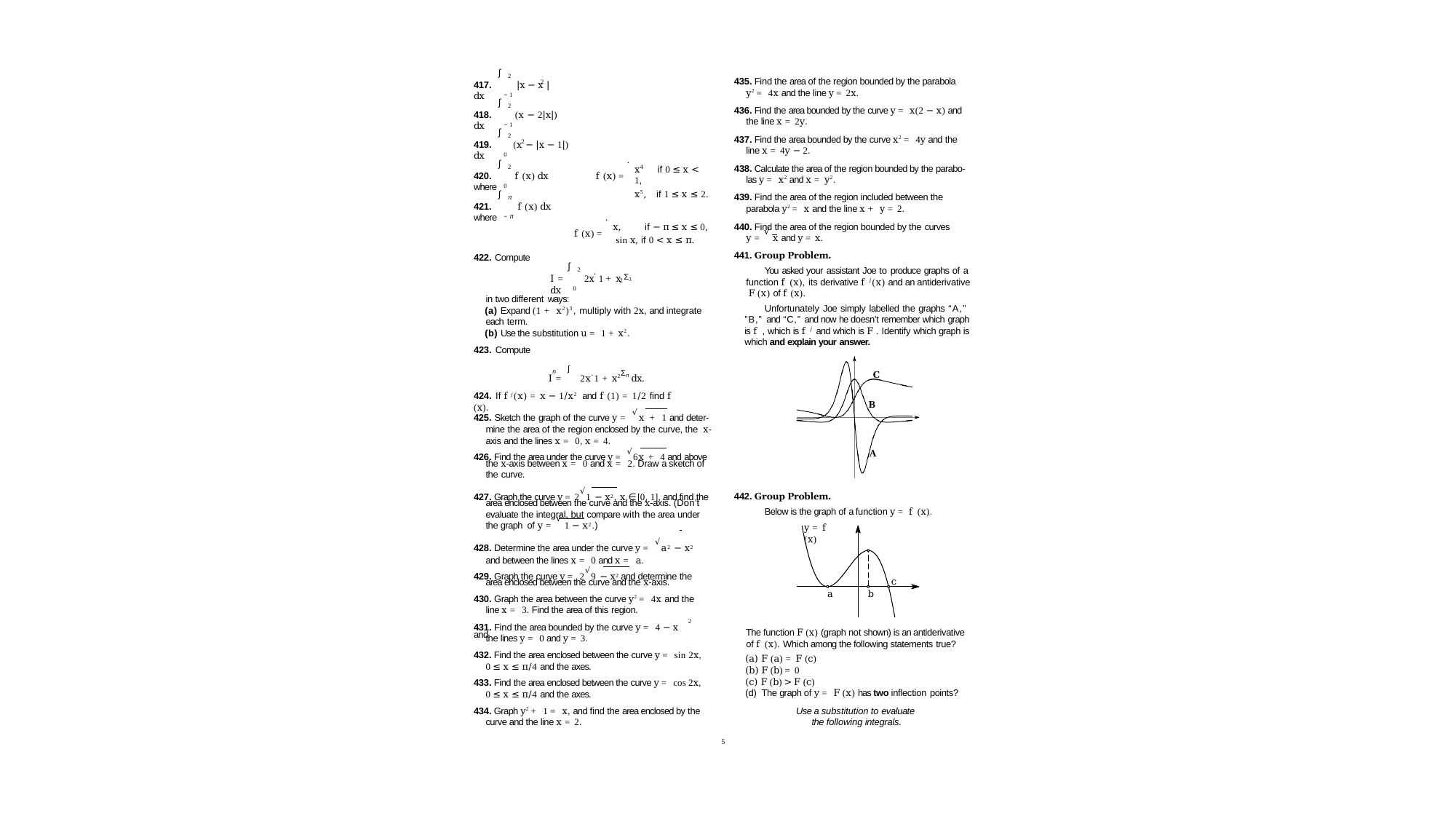

∫
2
435. Find the area of the region bounded by the parabola
y2 = 4x and the line y = 2x.
2
417.	|x − x | dx
−1
∫
2
436. Find the area bounded by the curve y = x(2 − x) and
418.	(x − 2|x|) dx
the line x = 2y.
437. Find the area bounded by the curve x2 = 4y and the
−1
∫
2
2
419.	(x − |x − 1|) dx
line x = 4y − 2.
438. Calculate the area of the region bounded by the parabo-  las y = x2 and x = y2.
439. Find the area of the region included between the  parabola y2 = x and the line x + y = 2.
0
.
∫
x	if 0 ≤ x < 1,
x5,  if 1 ≤ x ≤ 2.
4
2
420.	f (x) dx where
f (x) =
0
∫
π
421.	f (x) dx where
.
−π
x,	if − π ≤ x ≤ 0,  sin x, if 0 < x ≤ π.
440. Find the area of the region bounded by the curves
√
f (x) =
y =	x and y = x.

441. Group Problem.
You asked your assistant Joe to produce graphs of a  function f (x), its derivative f j(x) and an antiderivative  F (x) of f (x).
Unfortunately Joe simply labelled the graphs “A,”  ”B,” and “C,” and now he doesn’t remember which graph  is f , which is f j and which is F . Identify which graph is  which and explain your answer.
422. Compute
∫
.
2
2Σ3
I =	2x 1 + x	dx
0
in two different ways:
(a) Expand (1 + x2)3, multiply with 2x, and integrate  each term.
(b) Use the substitution u = 1 + x2.
423. Compute

I = ∫ 2x.1 + x2Σn dx.
n
C
424. If f j(x) = x − 1/x2 and f (1) = 1/2 find f (x).
B
425. Sketch the graph of the curve y = √x + 1 and deter-  mine the area of the region enclosed by the curve, the  x-axis and the lines x = 0, x = 4.

426. Find the area under the curve y = √6x + 4 and above
A

the x-axis between x = 0 and x = 2. Draw a sketch of  the curve.
427. Graph the curve y = 2√1 − x2, x ∈ [0, 1], and find the
442. Group Problem.
Below is the graph of a function y = f (x).

area enclosed between the curve and the x-axis. (Don’t
evaluate the integral, but compare with the area under
√
the graph  of y =	1 − x2.)
y = f (x)

428. Determine the area under the curve y = √a2 − x2
and between the lines x = 0 and x = a.

429. Graph the curve y = 2√9 − x2 and determine the

area enclosed between the curve and the x-axis.
430. Graph the area between the curve y2 = 4x and the  line x = 3. Find the area of this region.
c

a
b
2
431. Find the area bounded by the curve y = 4 − x and
The function F (x) (graph not shown) is an antiderivative  of f (x). Which among the following statements true?
F (a) = F (c)
F (b) = 0
F (b) > F (c)
The graph of y = F (x) has two inflection points?
Use a substitution to evaluate  the following integrals.
the lines y = 0 and y = 3.
432. Find the area enclosed between the curve y = sin 2x,  0 ≤ x ≤ π/4 and the axes.
433. Find the area enclosed between the curve y = cos 2x,  0 ≤ x ≤ π/4 and the axes.
434. Graph y2 + 1 = x, and find the area enclosed by the  curve and the line x = 2.
5